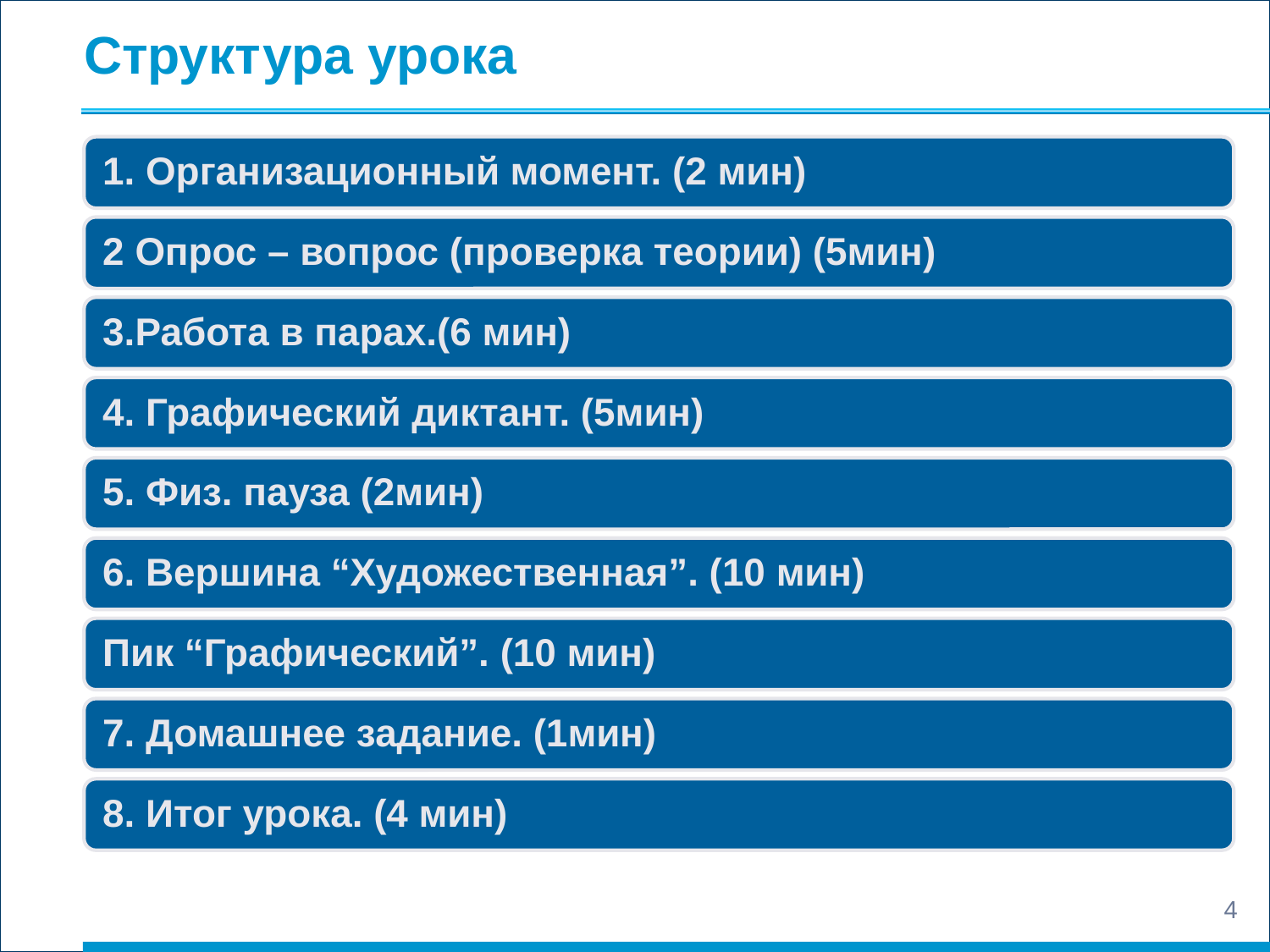

# Структура урока
1. Организационный момент. (2 мин)
2 Опрос – вопрос (проверка теории) (5мин)
3.Работа в парах.(6 мин)
4. Графический диктант. (5мин)
5. Физ. пауза (2мин)
6. Вершина “Художественная”. (10 мин)
Пик “Графический”. (10 мин)
7. Домашнее задание. (1мин)
8. Итог урока. (4 мин)
4